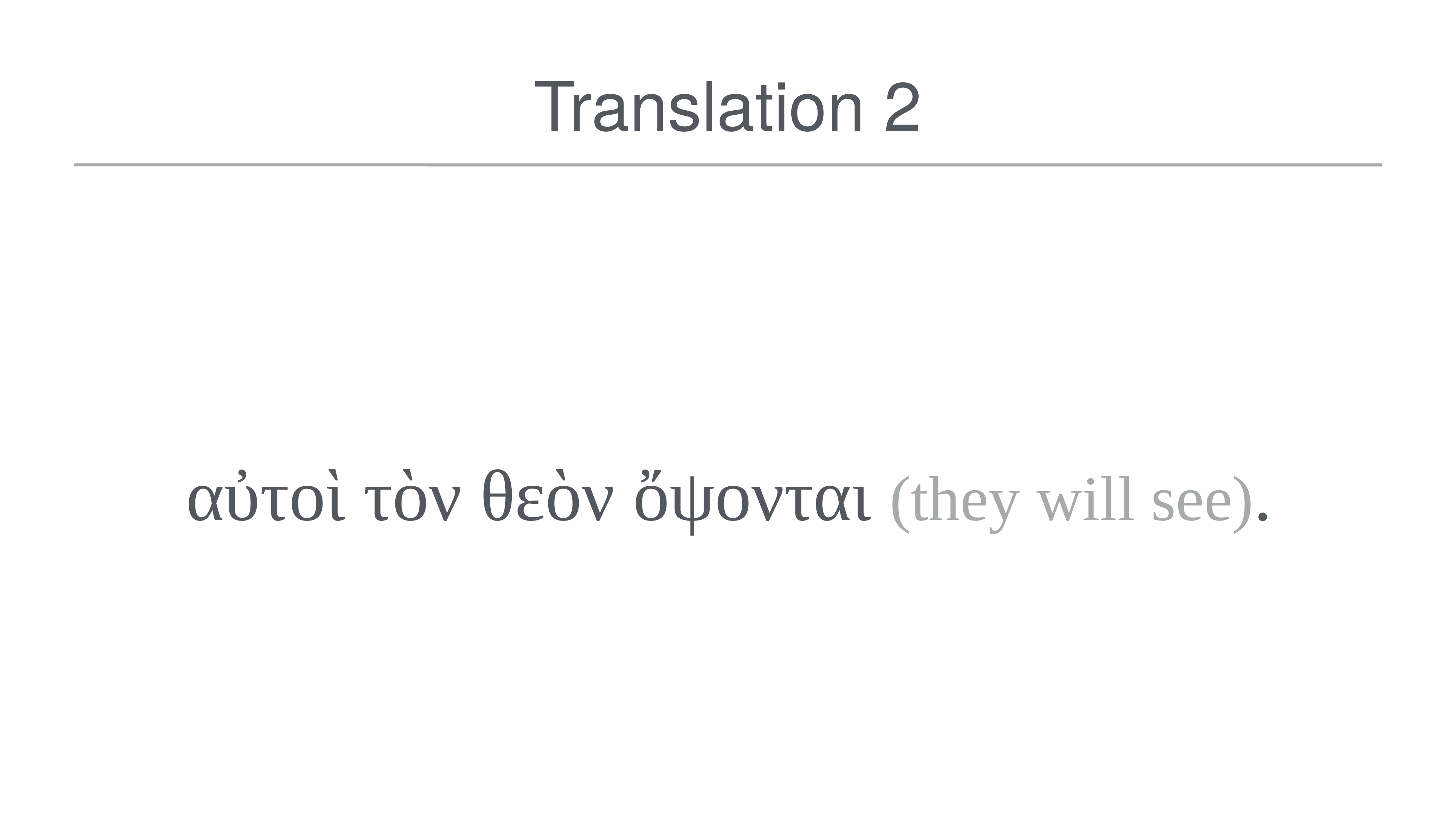

# Translation 2
αὐτοὶ τὸν θεὸν ὄψονται (they will see).